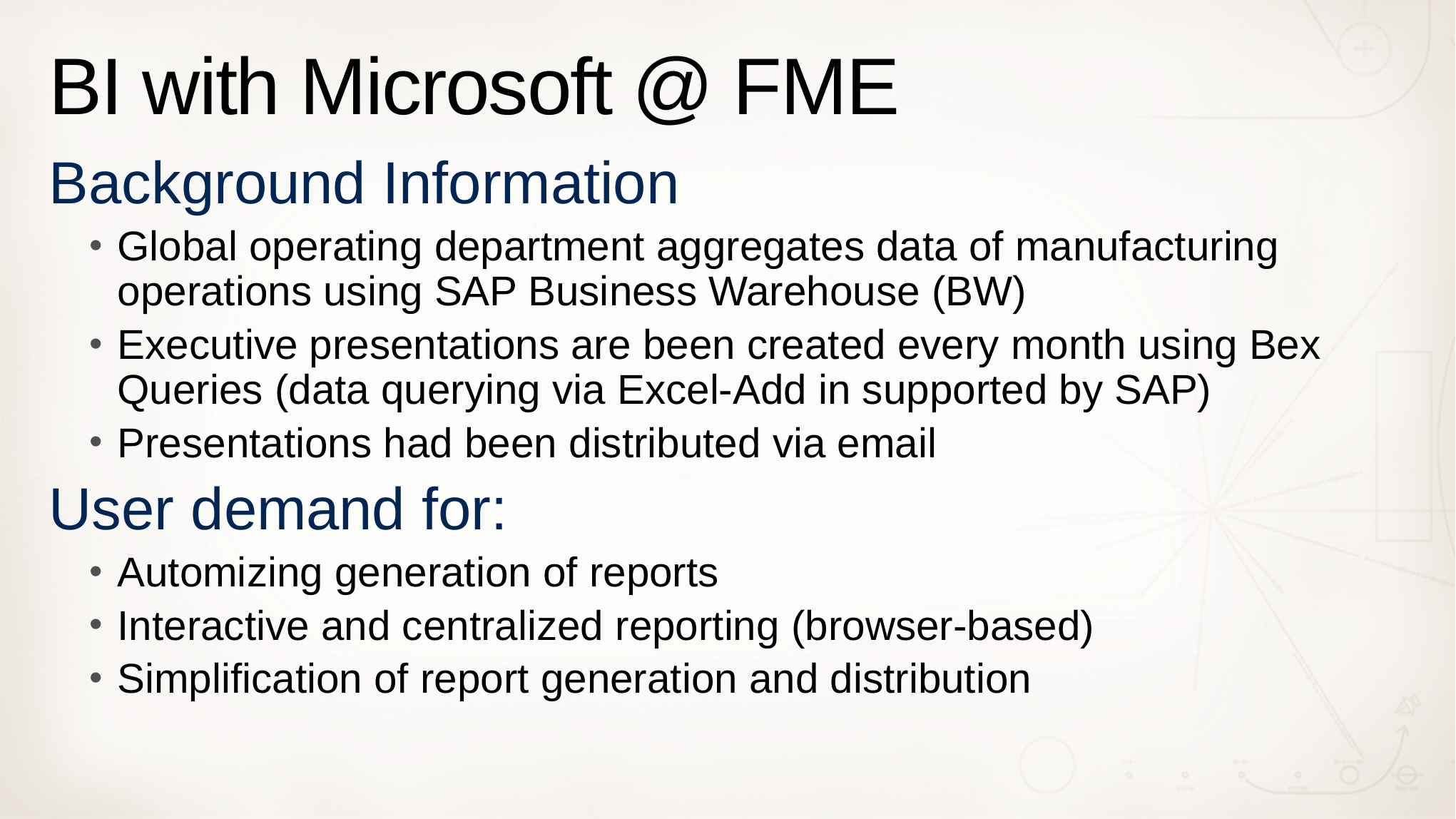

# BI with Microsoft @ FME
Background Information
Global operating department aggregates data of manufacturing operations using SAP Business Warehouse (BW)
Executive presentations are been created every month using Bex Queries (data querying via Excel-Add in supported by SAP)
Presentations had been distributed via email
User demand for:
Automizing generation of reports
Interactive and centralized reporting (browser-based)
Simplification of report generation and distribution